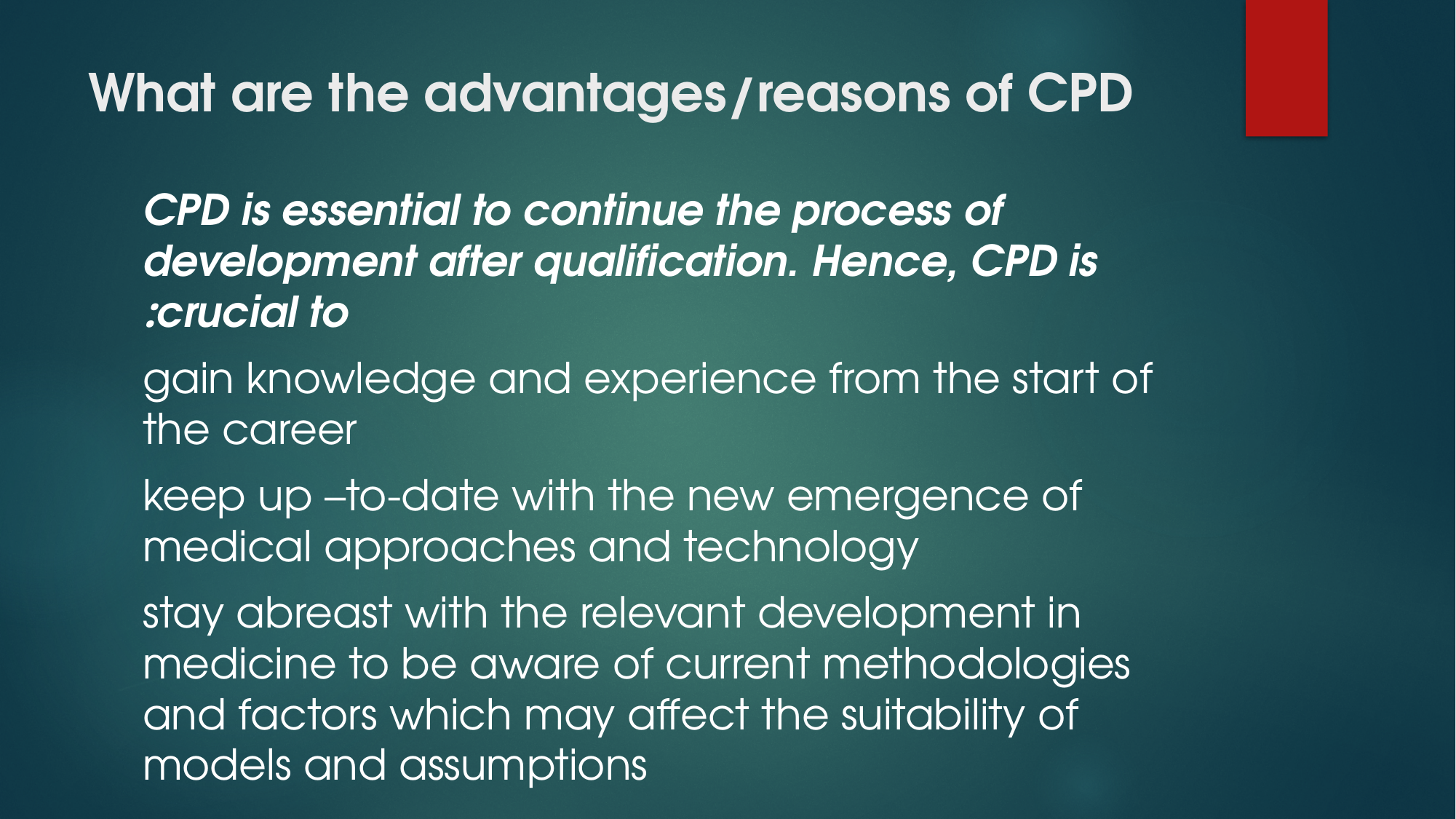

# What are the advantages/reasons of CPD
CPD is essential to continue the process of development after qualification. Hence, CPD is crucial to:
gain knowledge and experience from the start of the career
keep up –to-date with the new emergence of medical approaches and technology
stay abreast with the relevant development in medicine to be aware of current methodologies and factors which may affect the suitability of models and assumptions